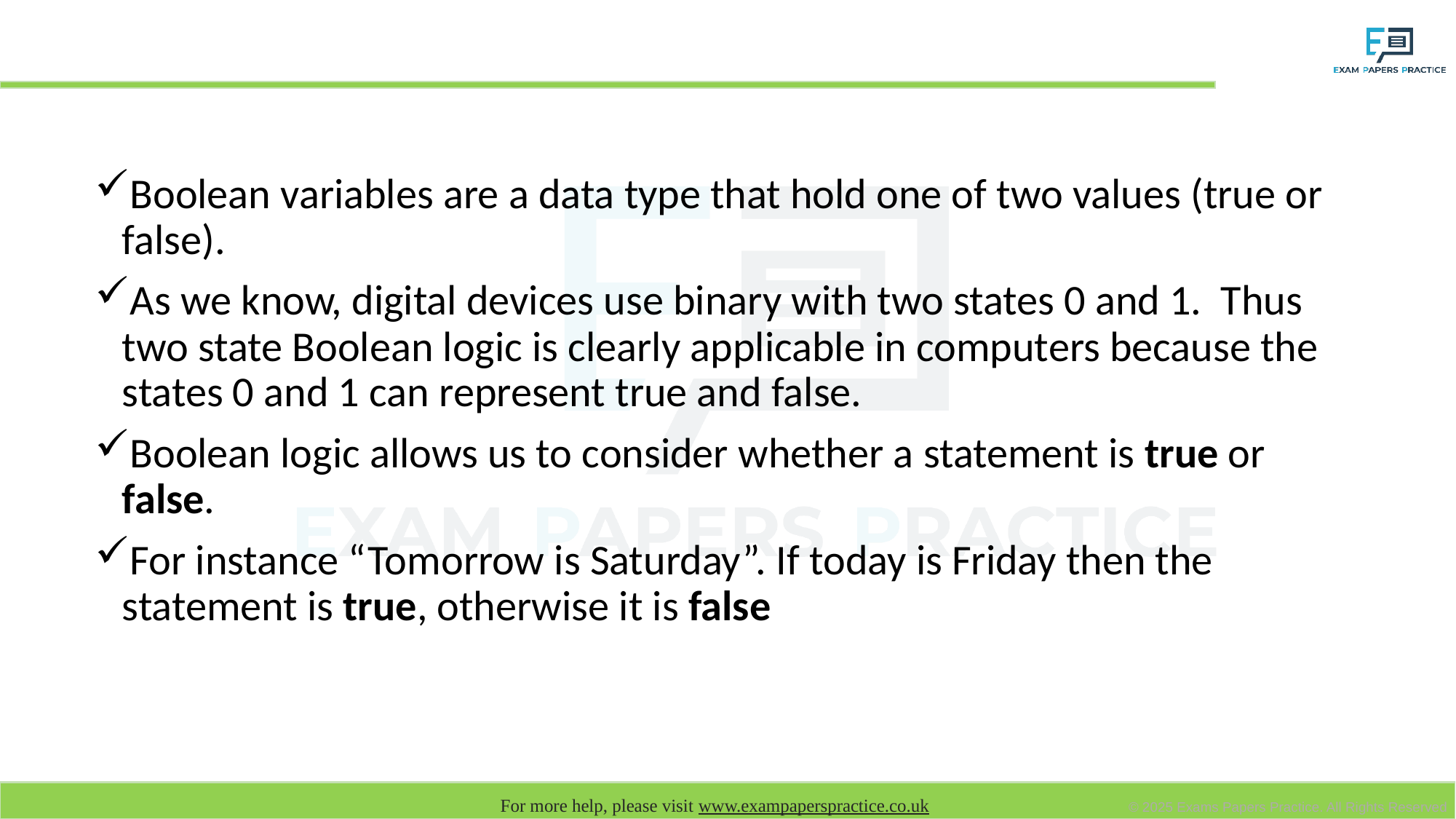

# Boolean logic
Boolean variables are a data type that hold one of two values (true or false).
As we know, digital devices use binary with two states 0 and 1.  Thus two state Boolean logic is clearly applicable in computers because the states 0 and 1 can represent true and false.
Boolean logic allows us to consider whether a statement is true or false.
For instance “Tomorrow is Saturday”. If today is Friday then the statement is true, otherwise it is false